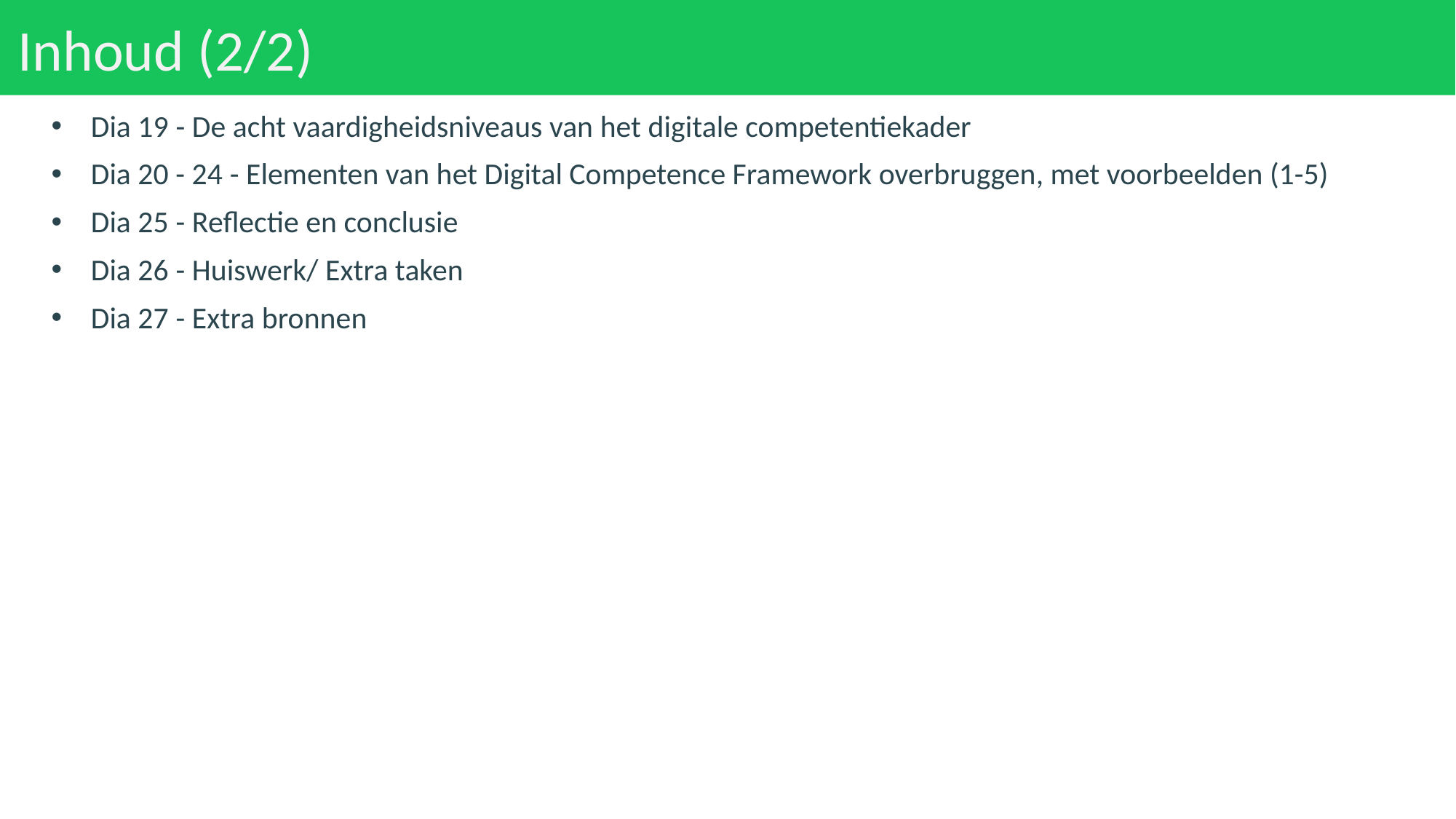

Inhoud (2/2)
Dia 19 - De acht vaardigheidsniveaus van het digitale competentiekader
Dia 20 - 24 - Elementen van het Digital Competence Framework overbruggen, met voorbeelden (1-5)
Dia 25 - Reflectie en conclusie
Dia 26 - Huiswerk/ Extra taken
Dia 27 - Extra bronnen